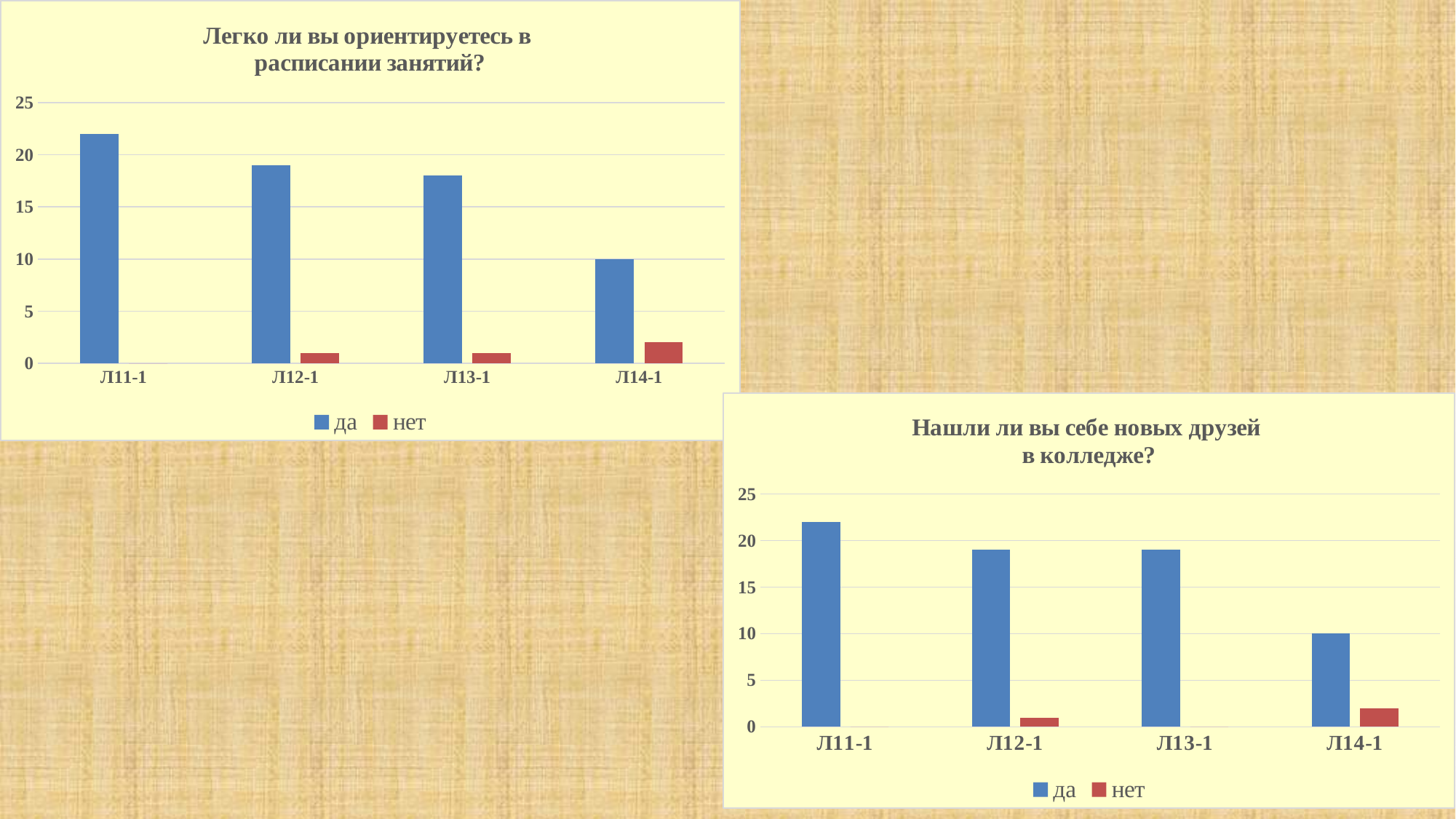

### Chart: Легко ли вы ориентируетесь в
расписании занятий?

| Category | да | нет |
|---|---|---|
| Л11-1 | 22.0 | 0.0 |
| Л12-1 | 19.0 | 1.0 |
| Л13-1 | 18.0 | 1.0 |
| Л14-1 | 10.0 | 2.0 |

### Chart: Нашли ли вы себе новых друзей
в колледже?

| Category | да | нет |
|---|---|---|
| Л11-1 | 22.0 | 0.0 |
| Л12-1 | 19.0 | 1.0 |
| Л13-1 | 19.0 | 0.0 |
| Л14-1 | 10.0 | 2.0 |